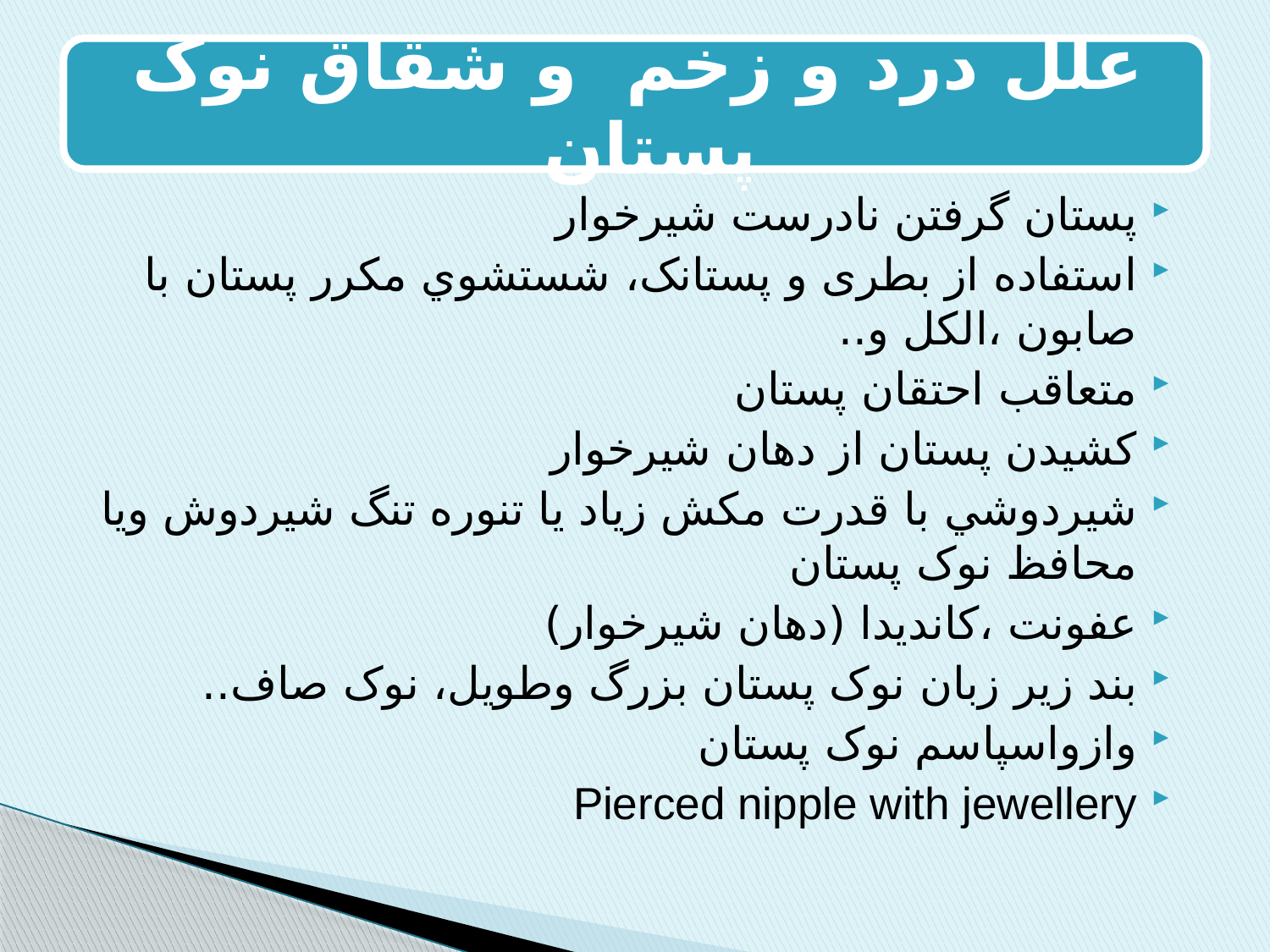

علل درد و زخم  و شقاق نوک پستان
پستان گرفتن نادرست شیرخوار
استفاده از بطری و پستانک، شستشوي مكرر پستان با صابون ،الكل و..
متعاقب احتقان پستان
كشيدن پستان از دهان شيرخوار
شيردوشي با قدرت مكش زياد یا تنوره تنگ شیردوش ویا محافظ نوک پستان
عفونت ،كانديدا (دهان شيرخوار)
بند زير زبان نوک پستان بزرگ وطویل، نوک صاف..
وازواسپاسم نوک پستان
Pierced nipple with jewellery